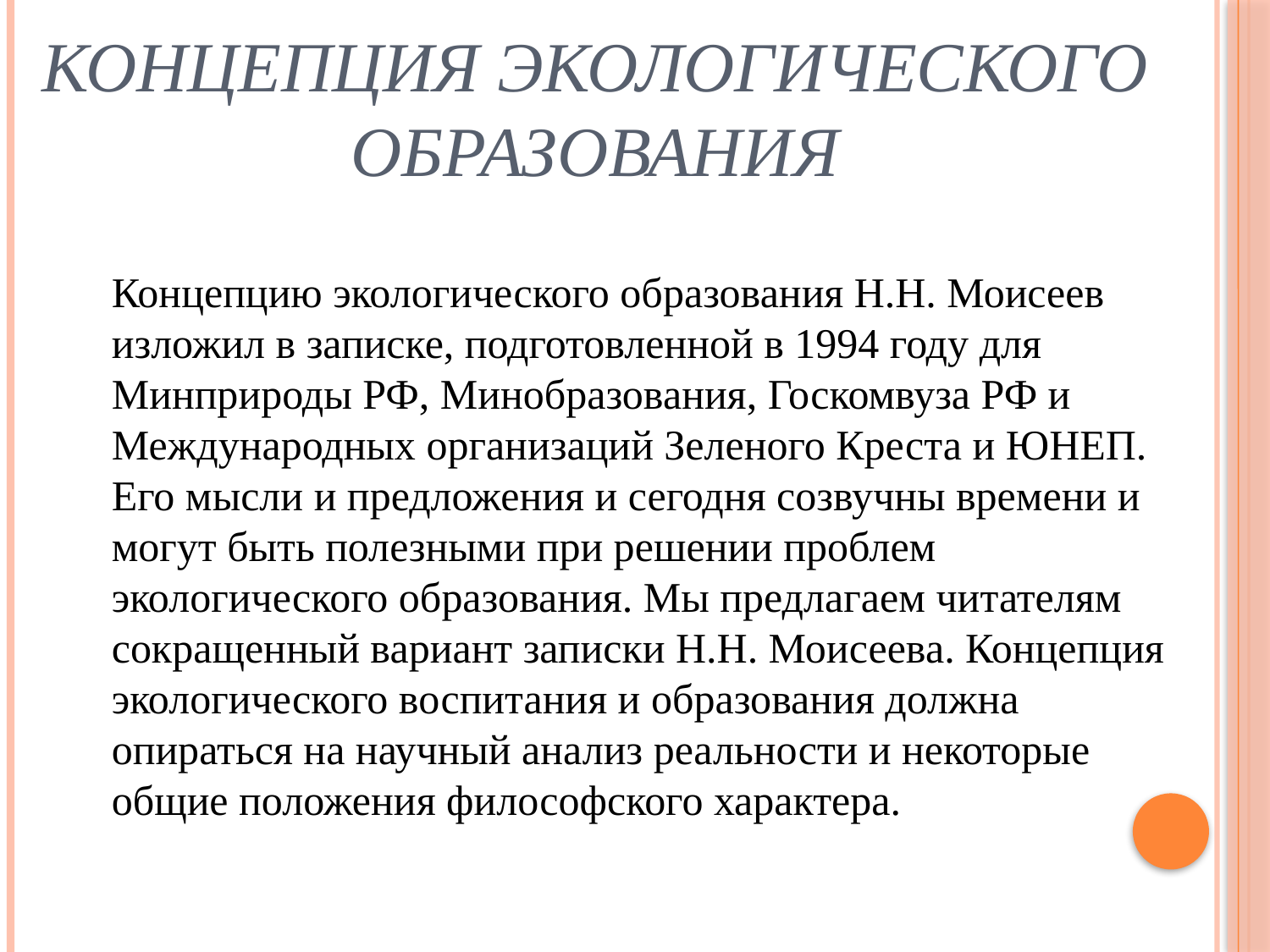

Концепция экологического образования

Концепцию экологического образования Н.Н. Моисеев изложил в записке, подготовленной в 1994 году для Минприроды РФ, Минобразования, Госкомвуза РФ и Международных организаций Зеленого Креста и ЮНЕП. Его мысли и предложения и сегодня созвучны времени и могут быть полезными при решении проблем экологического образования. Мы предлагаем читателям сокращенный вариант записки Н.Н. Моисеева. Концепция экологического воспитания и образования должна опираться на научный анализ реальности и некоторые общие положения философского характера.